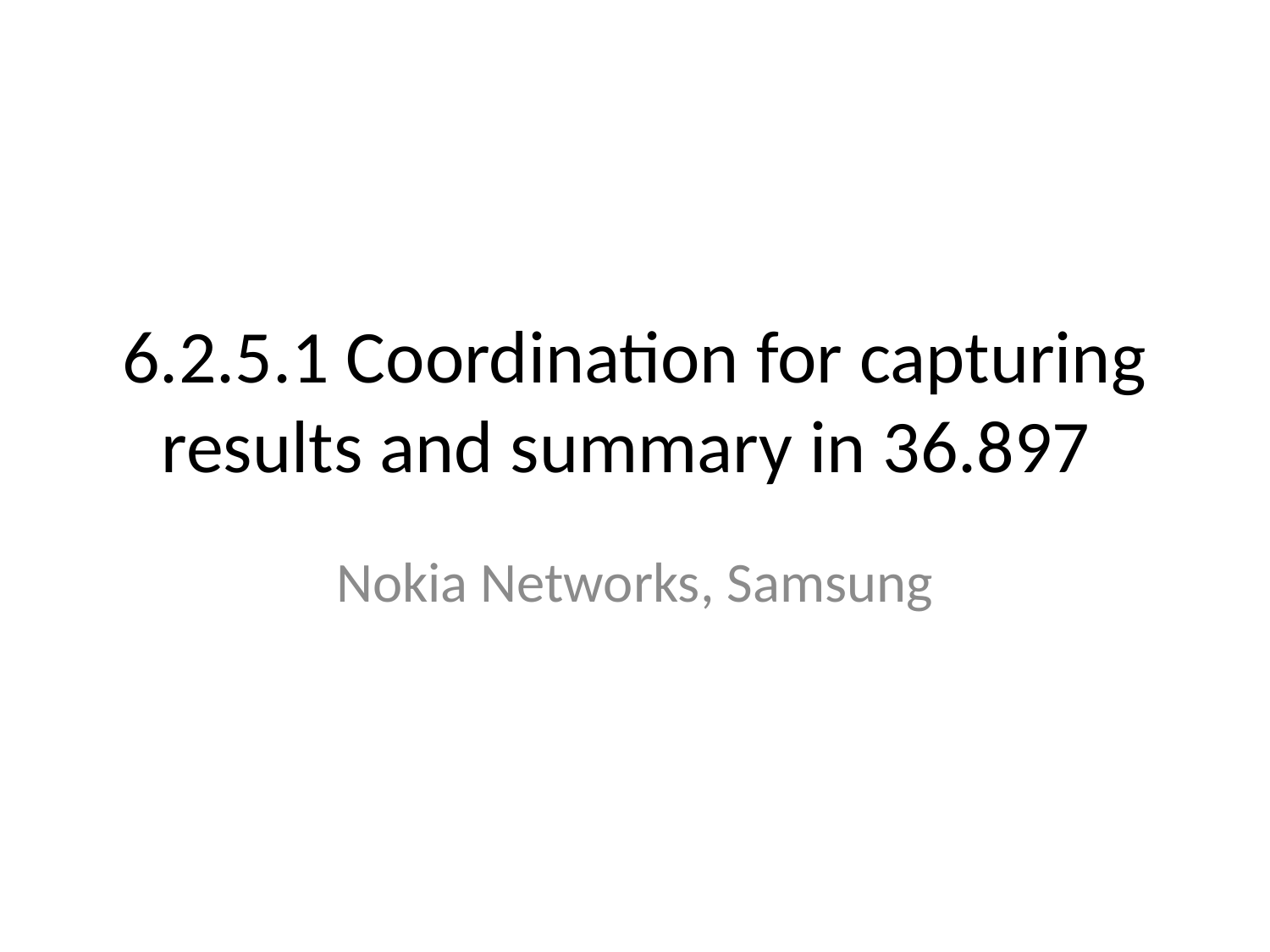

# 6.2.5.1 Coordination for capturing results and summary in 36.897
Nokia Networks, Samsung